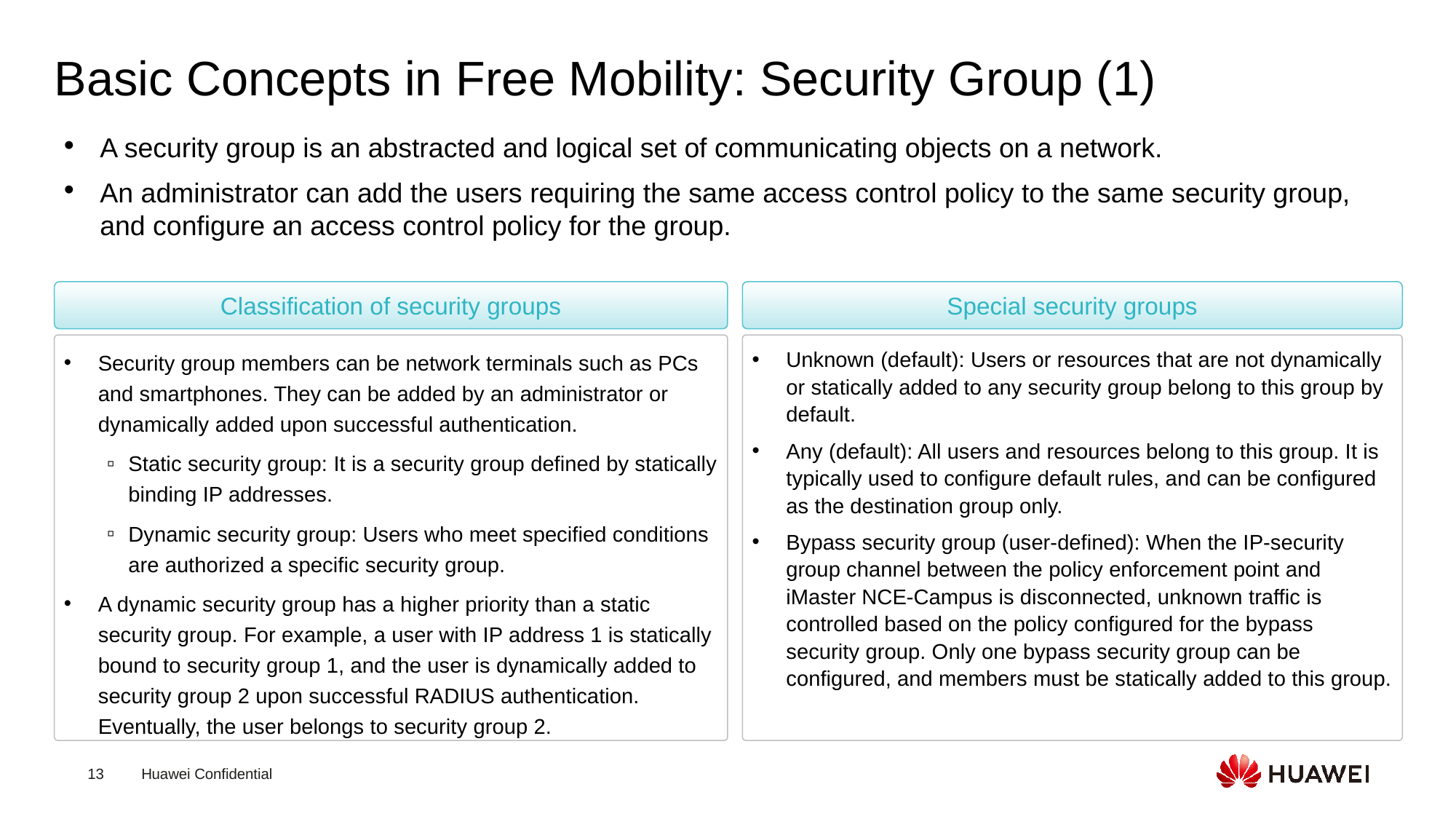

# Basic Concepts in Free Mobility: Security Group (1)
A security group is an abstracted and logical set of communicating objects on a network.
An administrator can add the users requiring the same access control policy to the same security group, and configure an access control policy for the group.
Classification of security groups
Special security groups
Unknown (default): Users or resources that are not dynamically or statically added to any security group belong to this group by default.
Any (default): All users and resources belong to this group. It is typically used to configure default rules, and can be configured as the destination group only.
Bypass security group (user-defined): When the IP-security group channel between the policy enforcement point and iMaster NCE-Campus is disconnected, unknown traffic is controlled based on the policy configured for the bypass security group. Only one bypass security group can be configured, and members must be statically added to this group.
Security group members can be network terminals such as PCs and smartphones. They can be added by an administrator or dynamically added upon successful authentication.
Static security group: It is a security group defined by statically binding IP addresses.
Dynamic security group: Users who meet specified conditions are authorized a specific security group.
A dynamic security group has a higher priority than a static security group. For example, a user with IP address 1 is statically bound to security group 1, and the user is dynamically added to security group 2 upon successful RADIUS authentication. Eventually, the user belongs to security group 2.